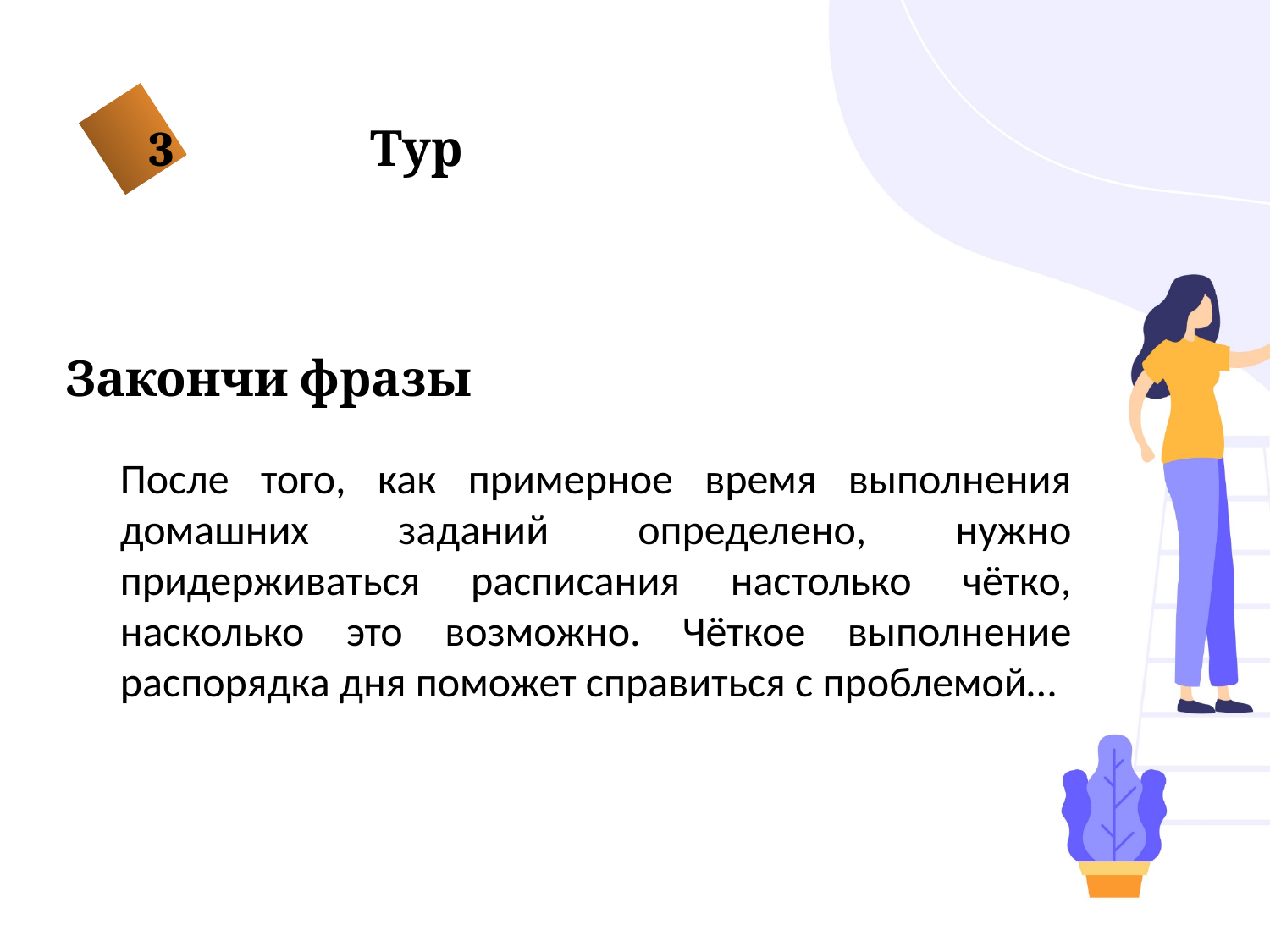

3                  Тур

Закончи фразы
После того, как примерное время выполнения домашних заданий определено, нужно придерживаться расписания настолько чётко, насколько это возможно. Чёткое выполнение распорядка дня поможет справиться с проблемой…